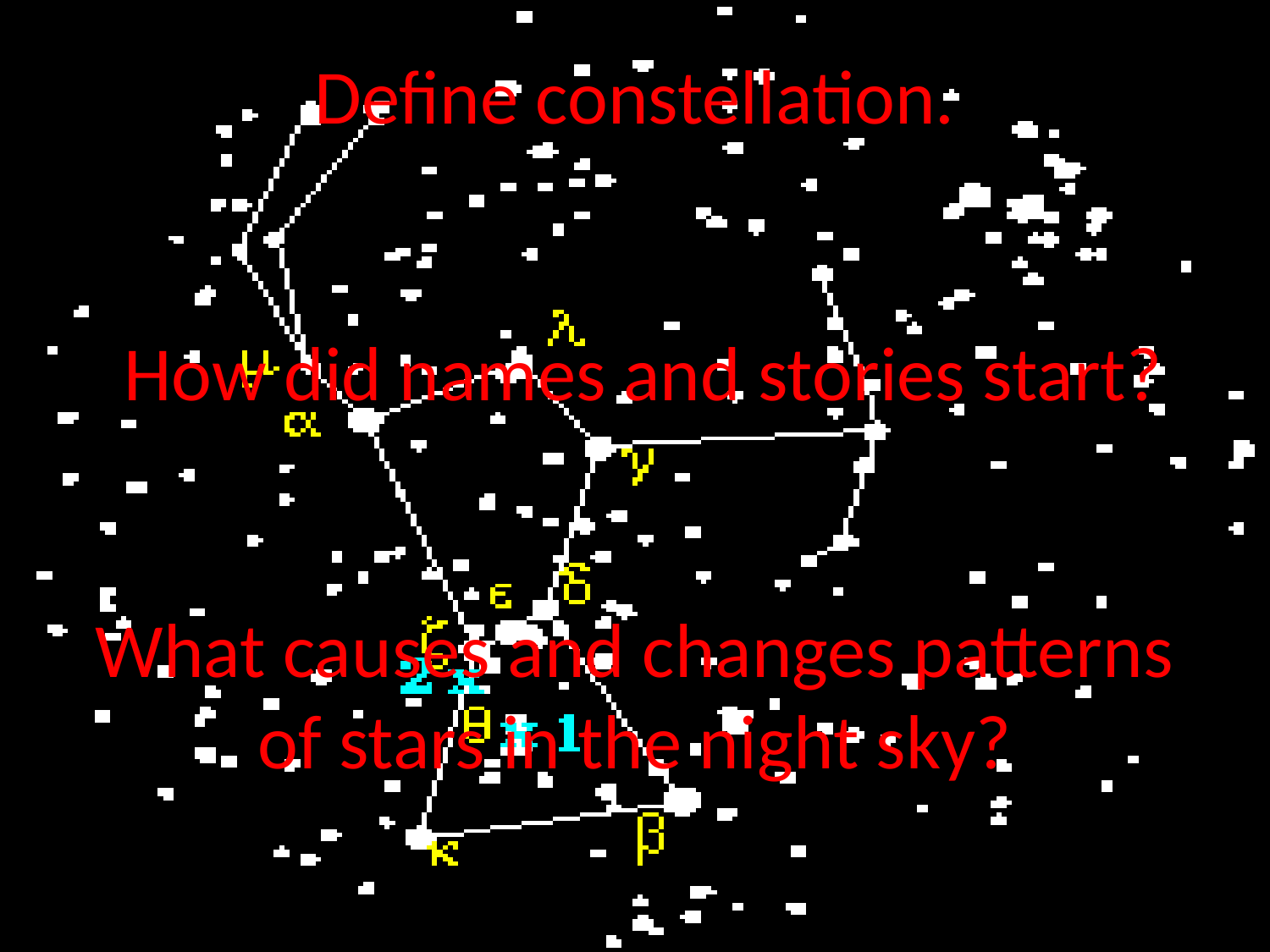

# Define constellation. How did names and stories start? What causes and changes patterns of stars in the night sky?